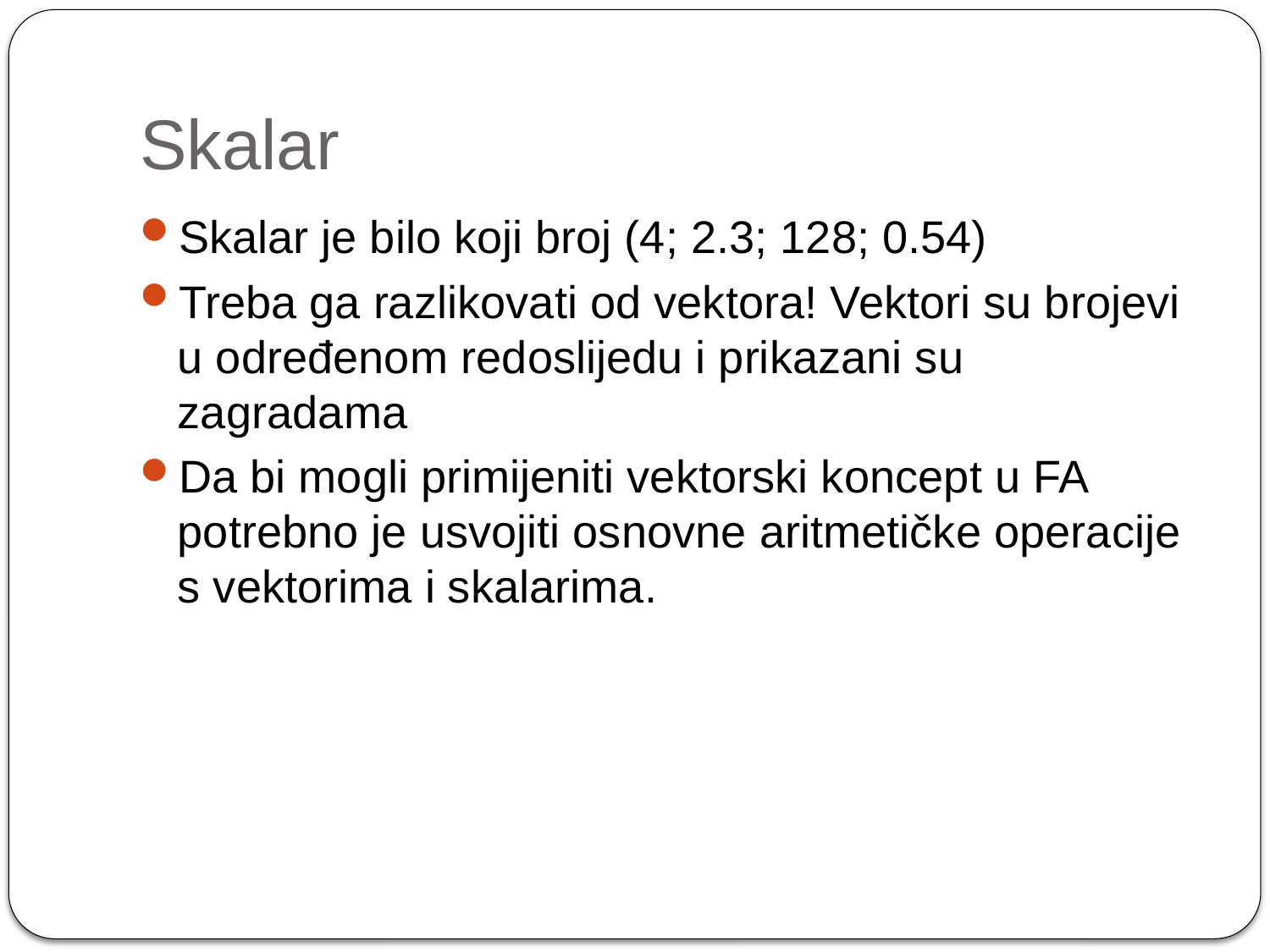

# Skalar
Skalar je bilo koji broj (4; 2.3; 128; 0.54)
Treba ga razlikovati od vektora! Vektori su brojevi u određenom redoslijedu i prikazani su zagradama
Da bi mogli primijeniti vektorski koncept u FA potrebno je usvojiti osnovne aritmetičke operacije s vektorima i skalarima.